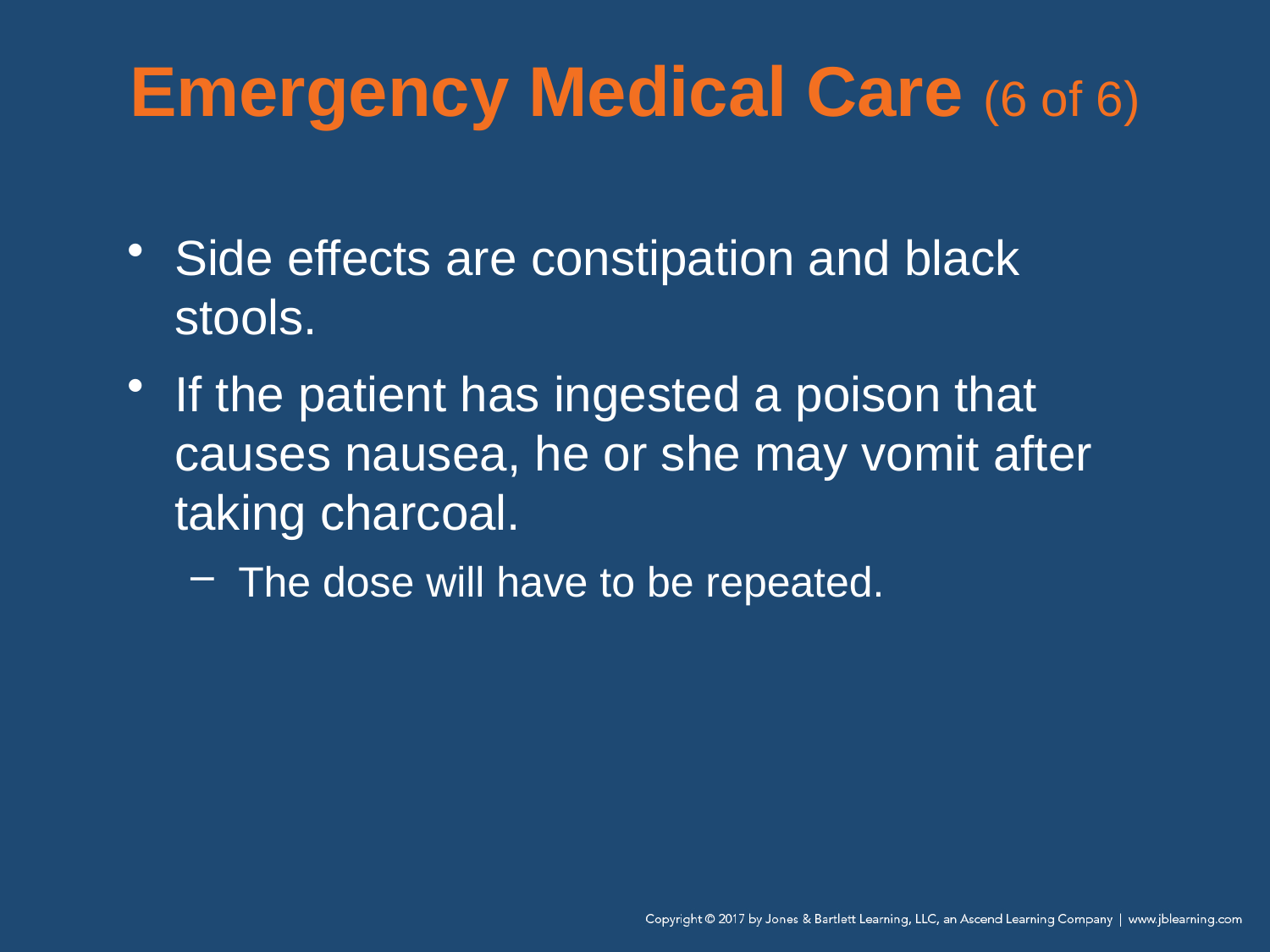

# Emergency Medical Care (6 of 6)
Side effects are constipation and black stools.
If the patient has ingested a poison that causes nausea, he or she may vomit after taking charcoal.
The dose will have to be repeated.